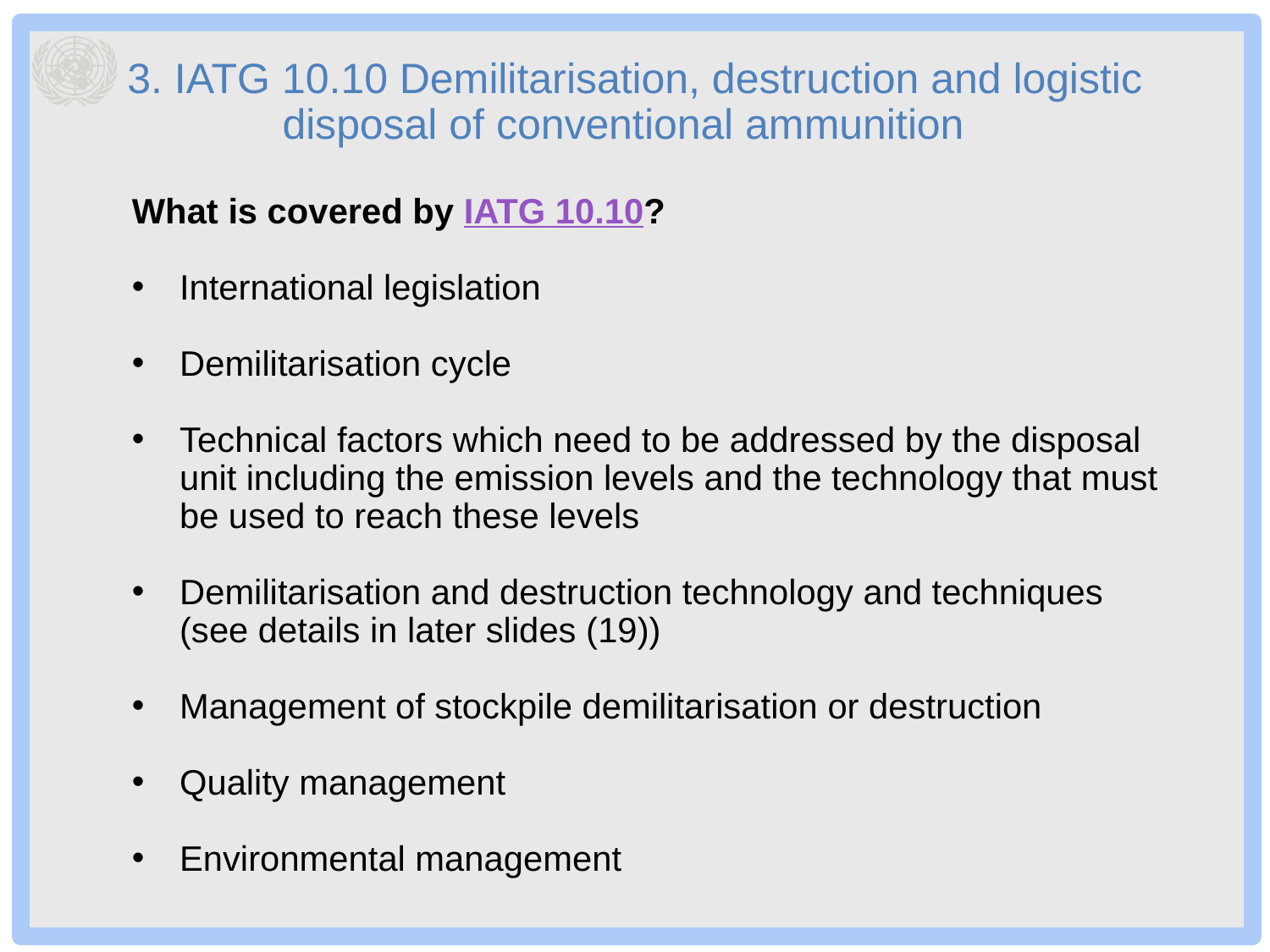

# 3. IATG 10.10 Demilitarisation, destruction and logistic disposal of conventional ammunition
What is covered by IATG 10.10?

International legislation

Demilitarisation cycle

Technical factors which need to be addressed by the disposal unit including the emission levels and the technology that must be used to reach these levels

Demilitarisation and destruction technology and techniques (see details in later slides (19))

Management of stockpile demilitarisation or destruction

Quality management

Environmental management